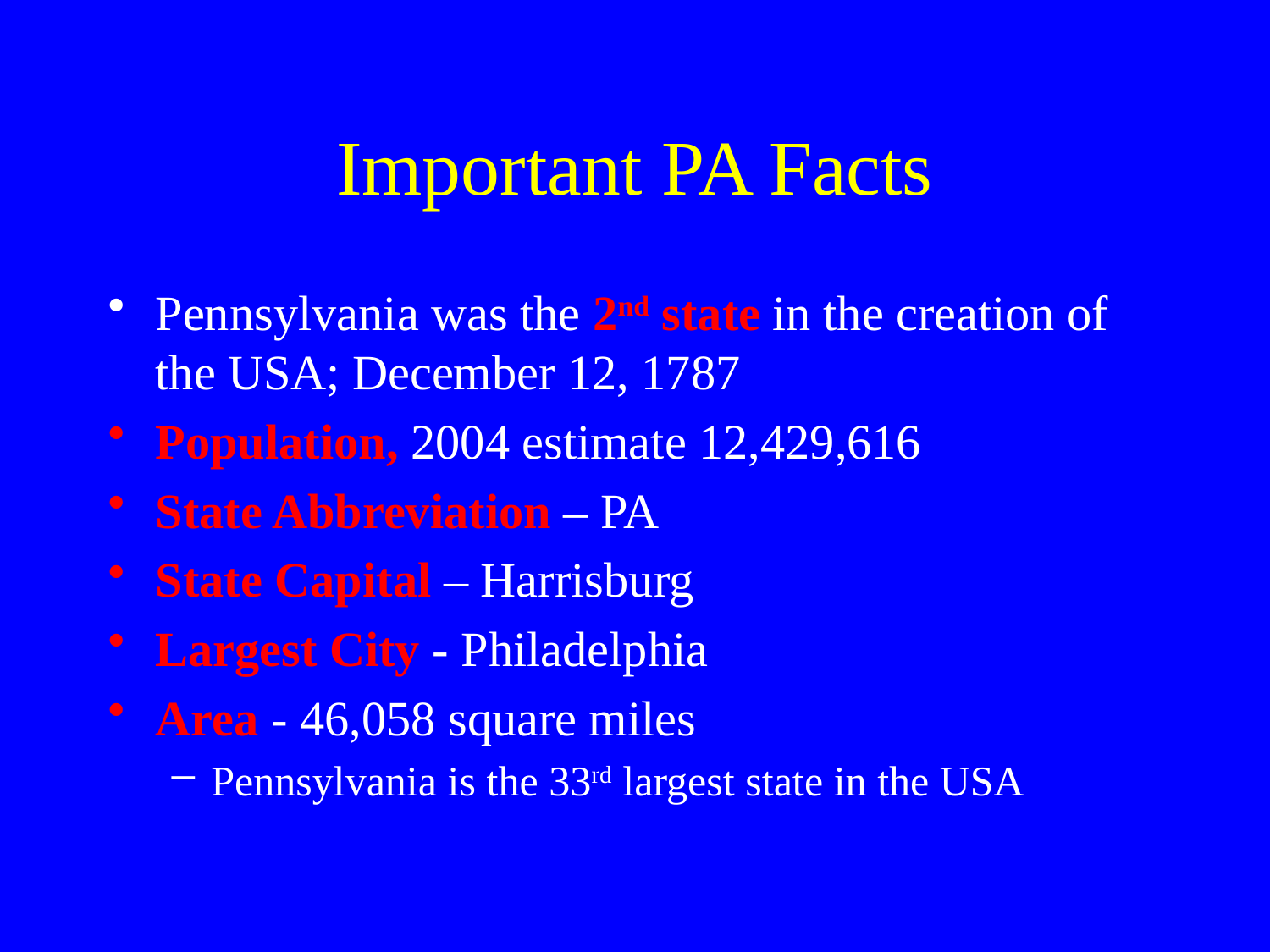

# Important PA Facts
Pennsylvania was the 2nd state in the creation of the USA; December 12, 1787
Population, 2004 estimate 12,429,616
State Abbreviation – PA
State Capital – Harrisburg
Largest City - Philadelphia
Area - 46,058 square miles
Pennsylvania is the 33rd largest state in the USA

=